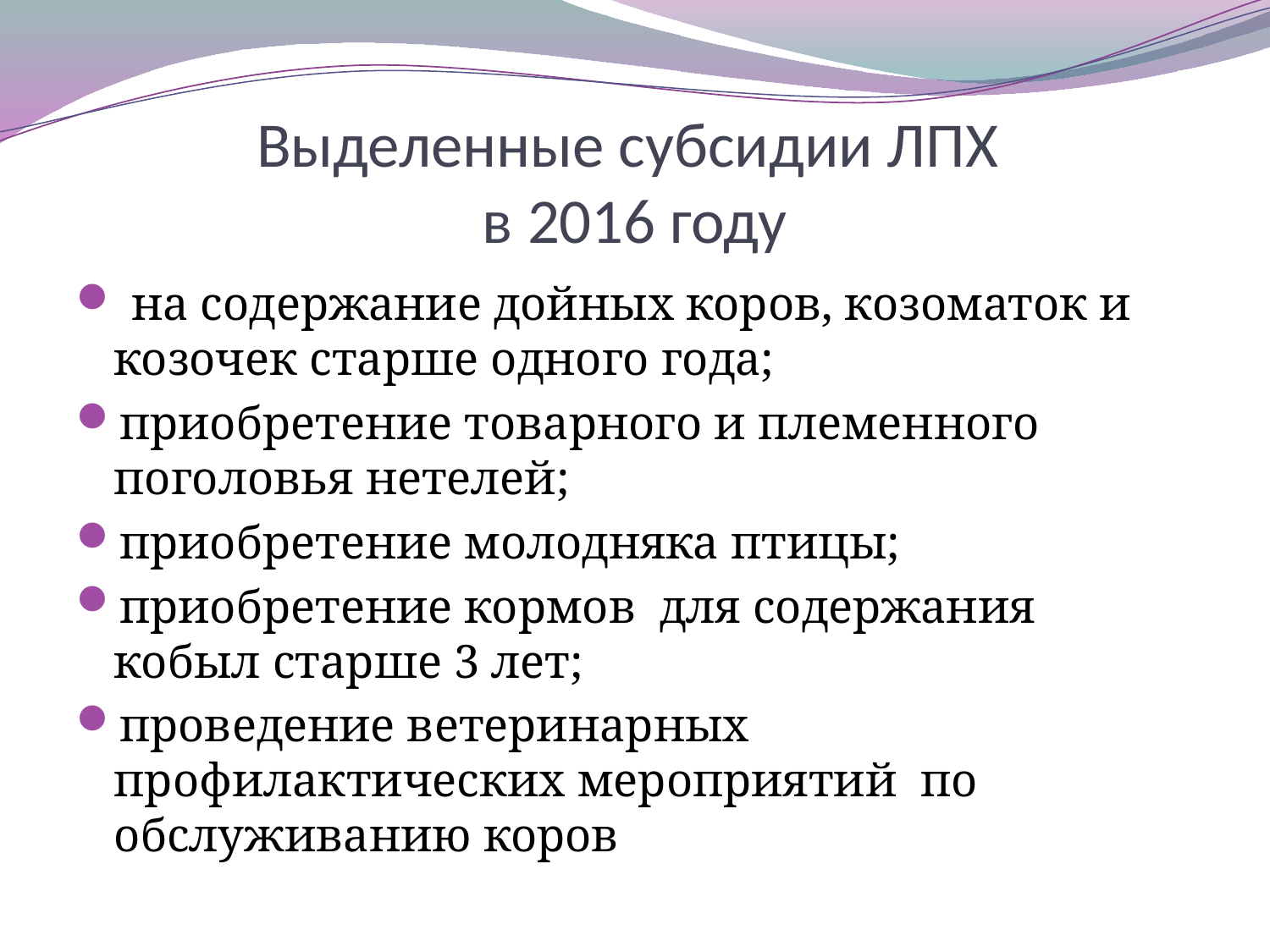

# Выделенные субсидии ЛПХ в 2016 году
 на содержание дойных коров, козоматок и козочек старше одного года;
приобретение товарного и племенного поголовья нетелей;
приобретение молодняка птицы;
приобретение кормов  для содержания кобыл старше 3 лет;
проведение ветеринарных профилактических мероприятий  по обслуживанию коров